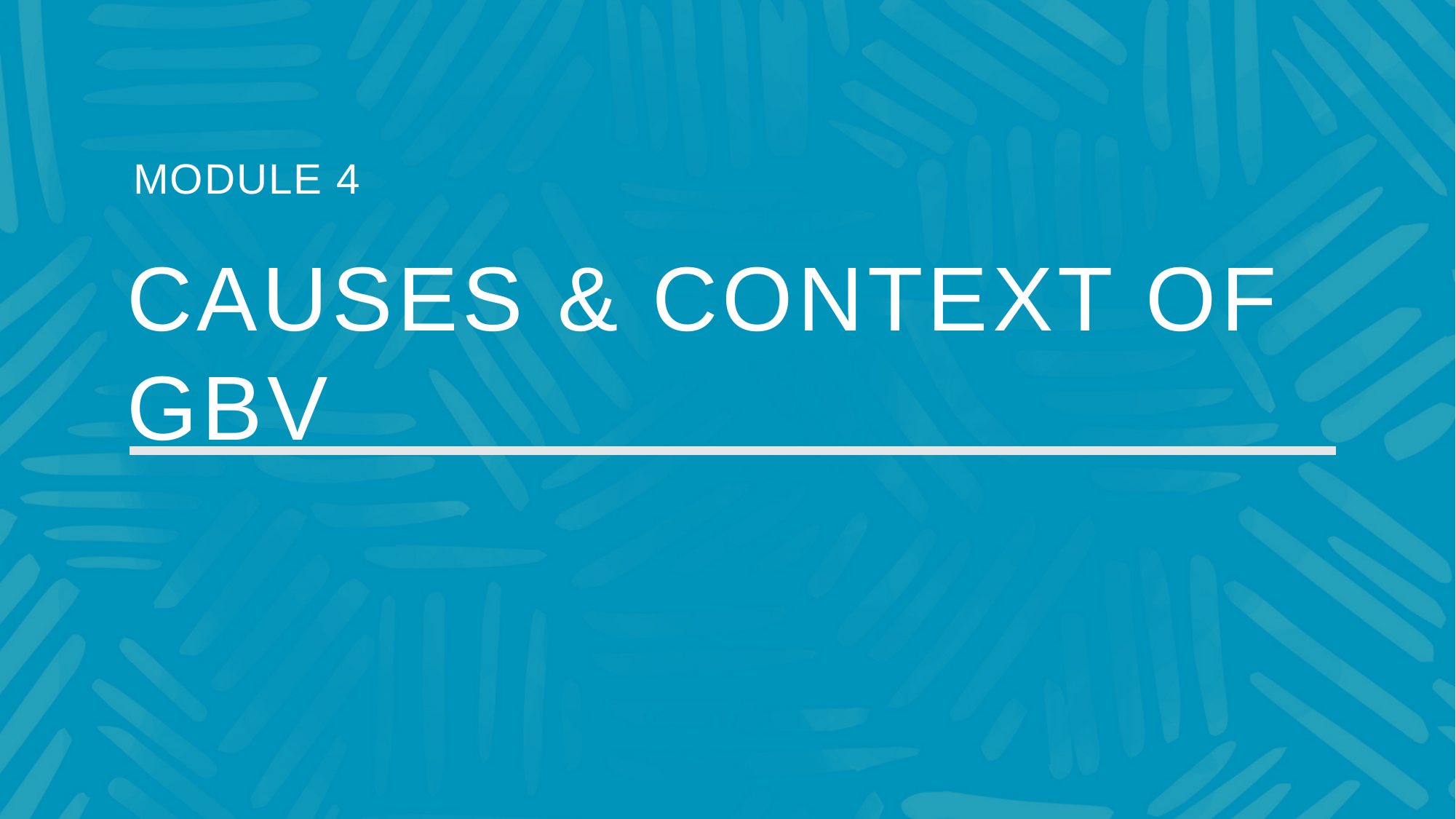

MODULE 4
# Causes & Context of GBV